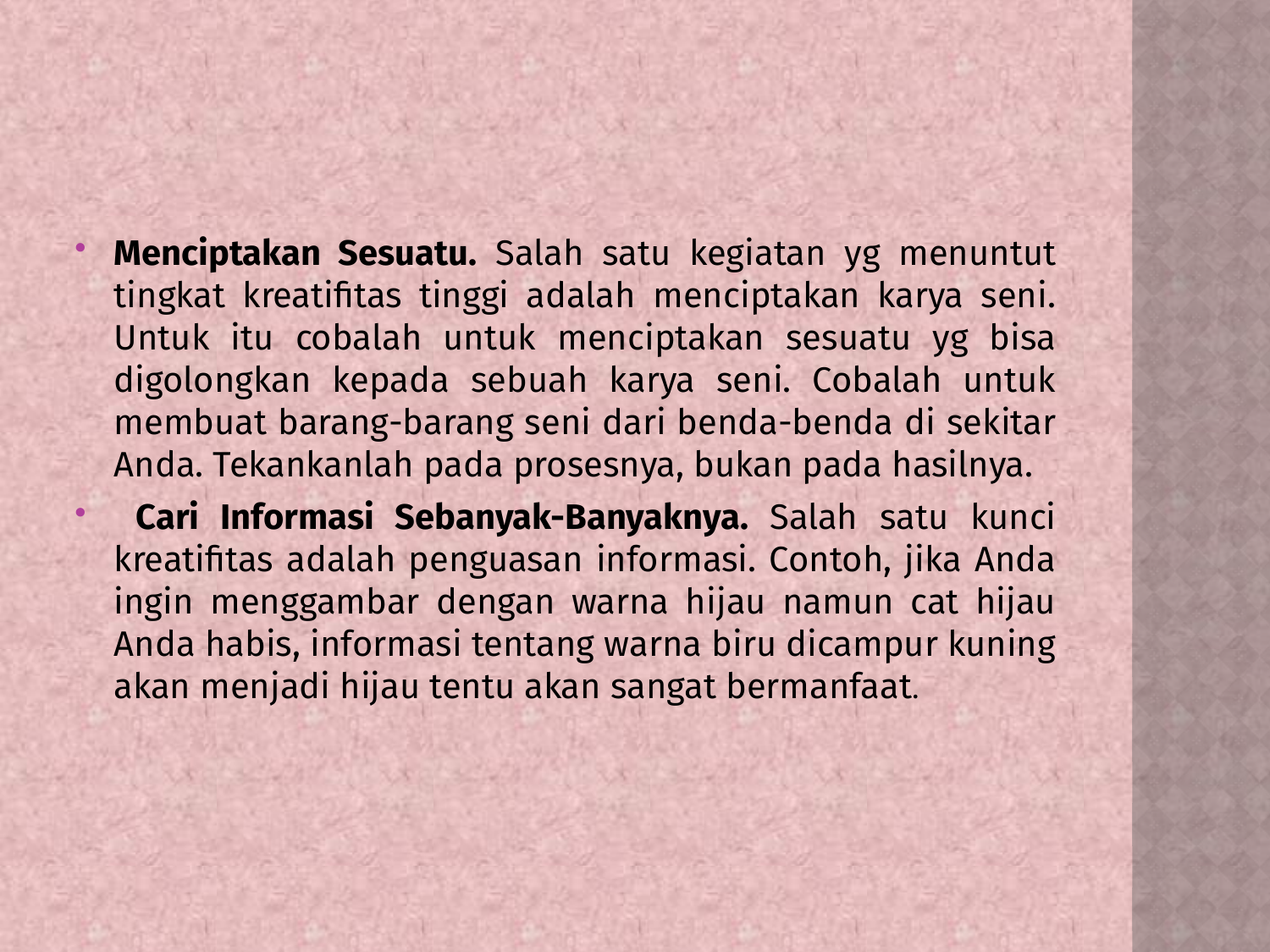

#
Menciptakan Sesuatu. Salah satu kegiatan yg menuntut tingkat kreatifitas tinggi adalah menciptakan karya seni. Untuk itu cobalah untuk menciptakan sesuatu yg bisa digolongkan kepada sebuah karya seni. Cobalah untuk membuat barang-barang seni dari benda-benda di sekitar Anda. Tekankanlah pada prosesnya, bukan pada hasilnya.
 Cari Informasi Sebanyak-Banyaknya. Salah satu kunci kreatifitas adalah penguasan informasi. Contoh, jika Anda ingin menggambar dengan warna hijau namun cat hijau Anda habis, informasi tentang warna biru dicampur kuning akan menjadi hijau tentu akan sangat bermanfaat.